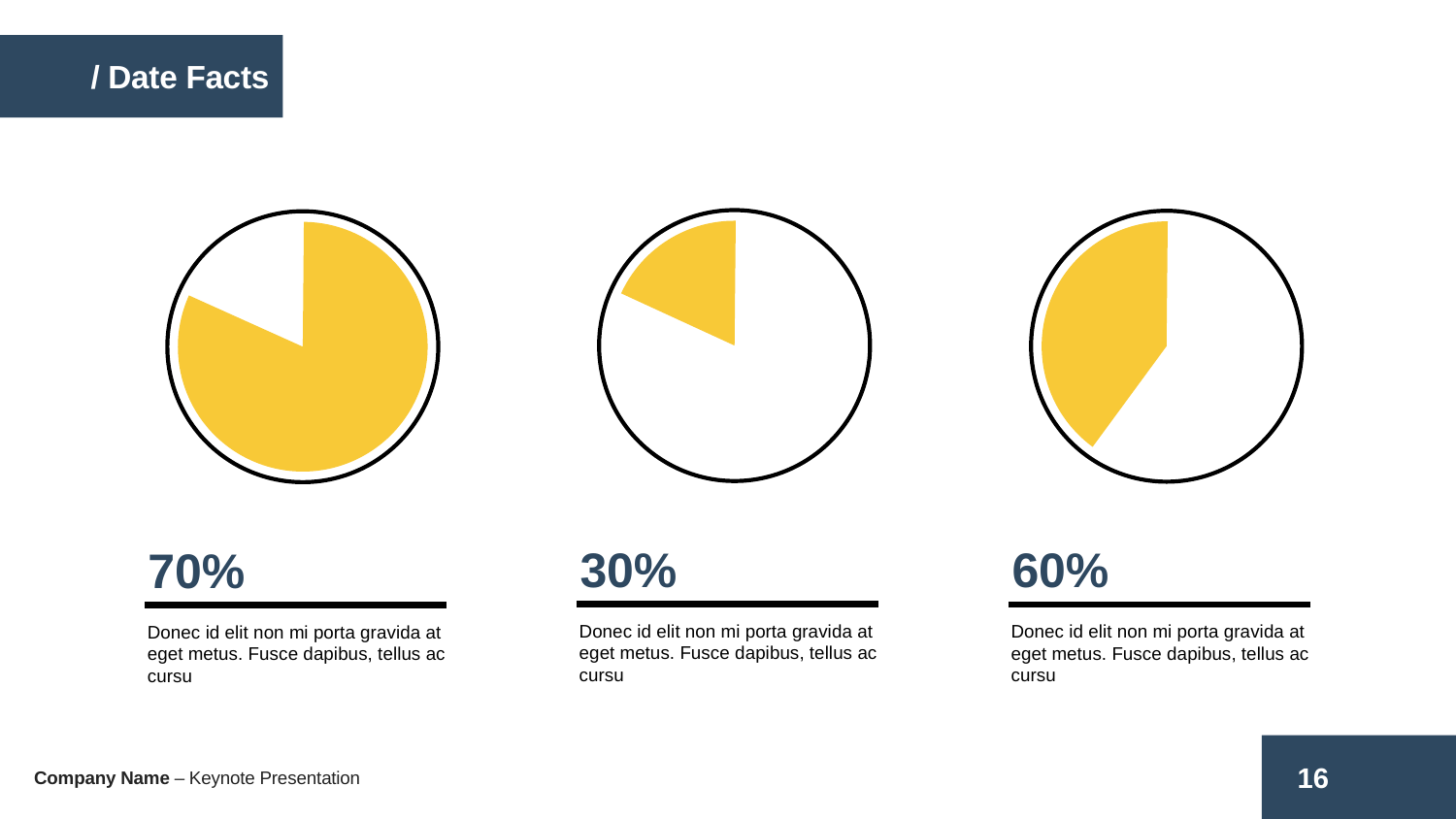

/ Date Facts

30%
60%
70%
Donec id elit non mi porta gravida at eget metus. Fusce dapibus, tellus ac cursu
Donec id elit non mi porta gravida at eget metus. Fusce dapibus, tellus ac cursu
Donec id elit non mi porta gravida at eget metus. Fusce dapibus, tellus ac cursu

16
Company Name – Keynote Presentation